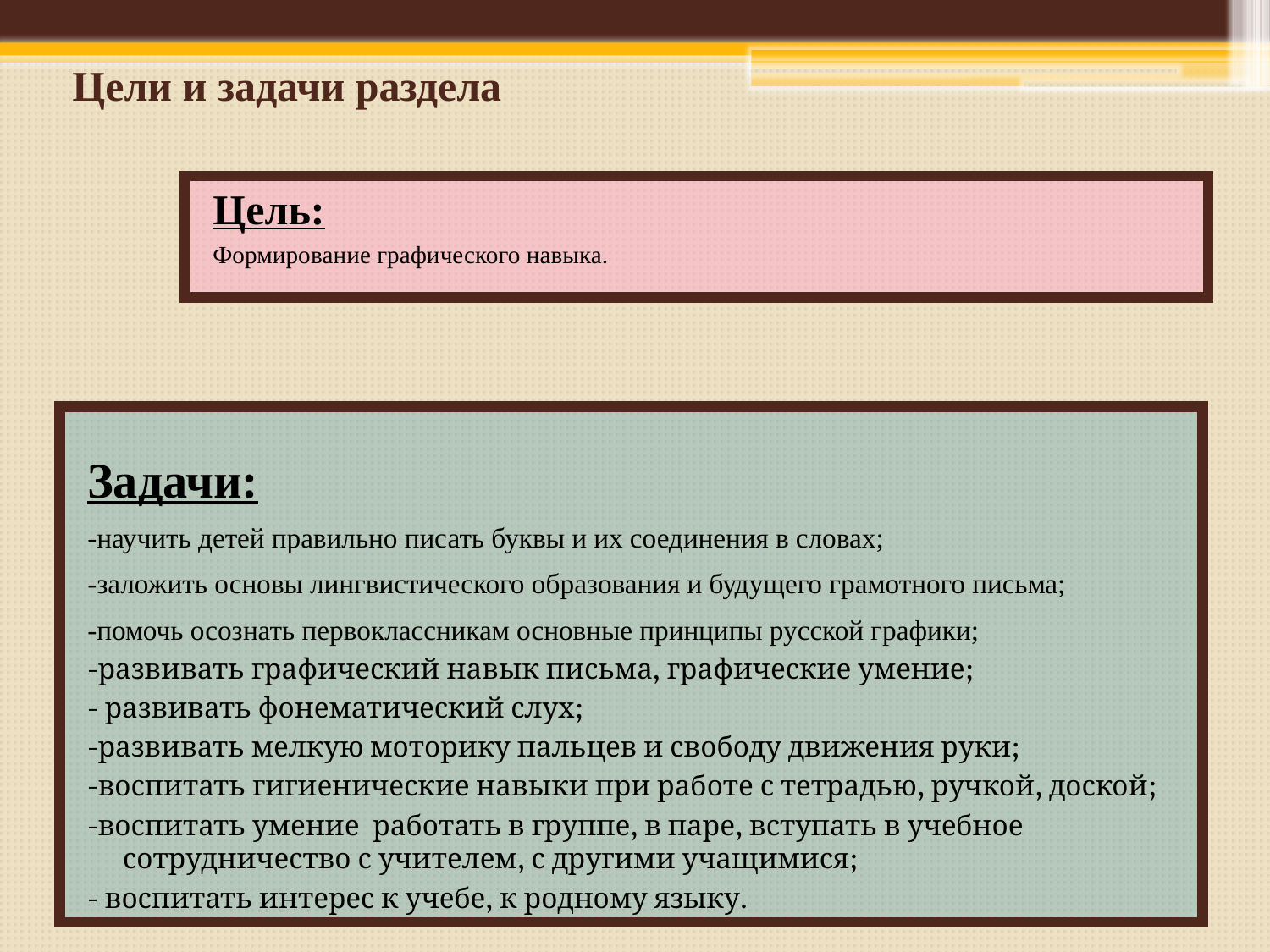

# Цели и задачи раздела
Цель:
Формирование графического навыка.

Задачи:
-научить детей правильно писать буквы и их соединения в словах;
-заложить основы лингвистического образования и будущего грамотного письма;
-помочь осознать первоклассникам основные принципы русской графики;
-развивать графический навык письма, графические умение;
- развивать фонематический слух;
-развивать мелкую моторику пальцев и свободу движения руки;
-воспитать гигиенические навыки при работе с тетрадью, ручкой, доской;
-воспитать умение  работать в группе, в паре, вступать в учебное сотрудничество с учителем, с другими учащимися;
- воспитать интерес к учебе, к родному языку.